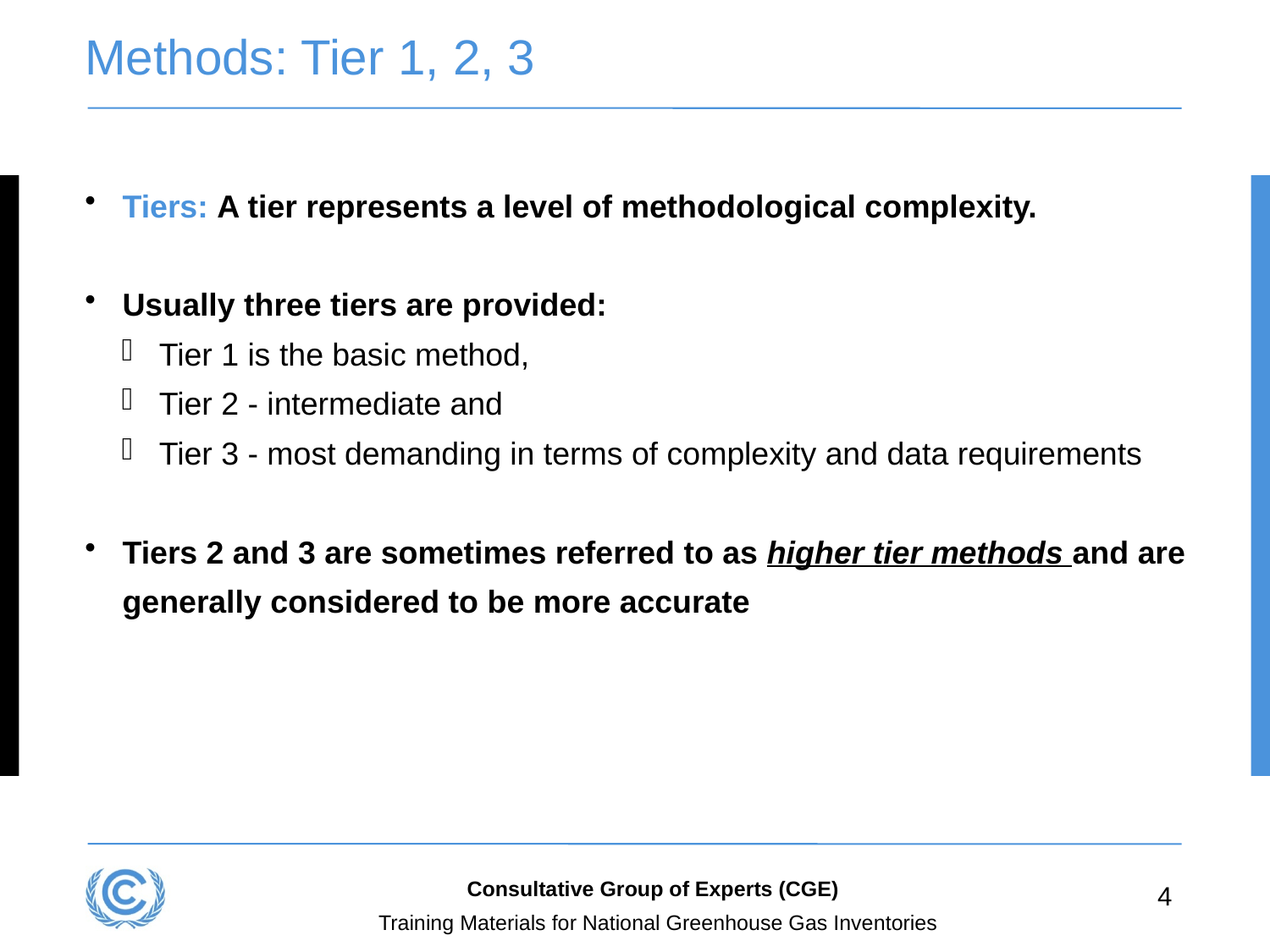

# Methods: Tier 1, 2, 3
Tiers: A tier represents a level of methodological complexity.

Usually three tiers are provided:
Tier 1 is the basic method,
Tier 2 - intermediate and
Tier 3 - most demanding in terms of complexity and data requirements

Tiers 2 and 3 are sometimes referred to as higher tier methods and are generally considered to be more accurate
Consultative Group of Experts (CGE)
4
Training Materials for National Greenhouse Gas Inventories